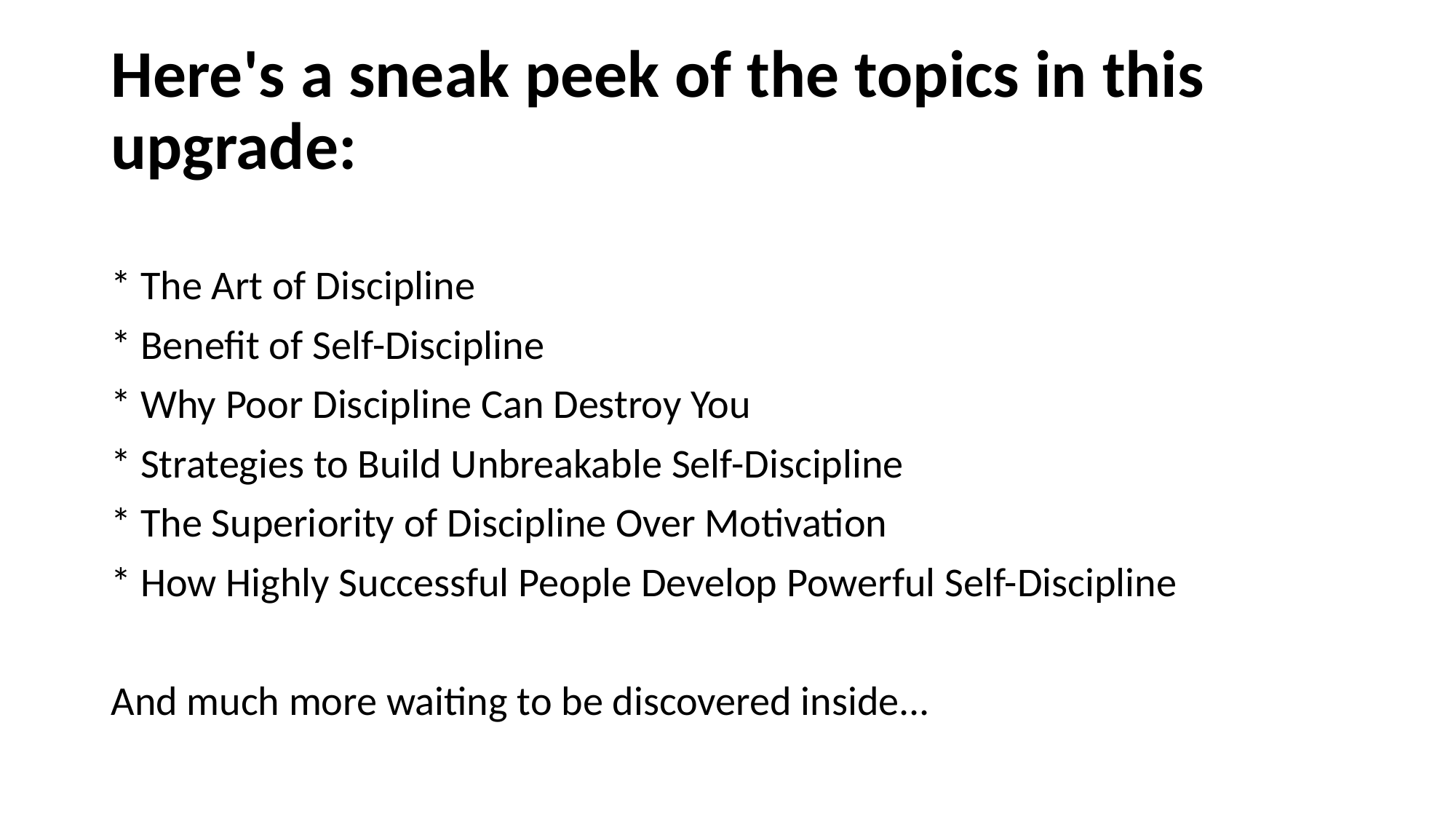

# Here's a sneak peek of the topics in this upgrade:
* The Art of Discipline
* Benefit of Self-Discipline
* Why Poor Discipline Can Destroy You
* Strategies to Build Unbreakable Self-Discipline
* The Superiority of Discipline Over Motivation
* How Highly Successful People Develop Powerful Self-Discipline

And much more waiting to be discovered inside...